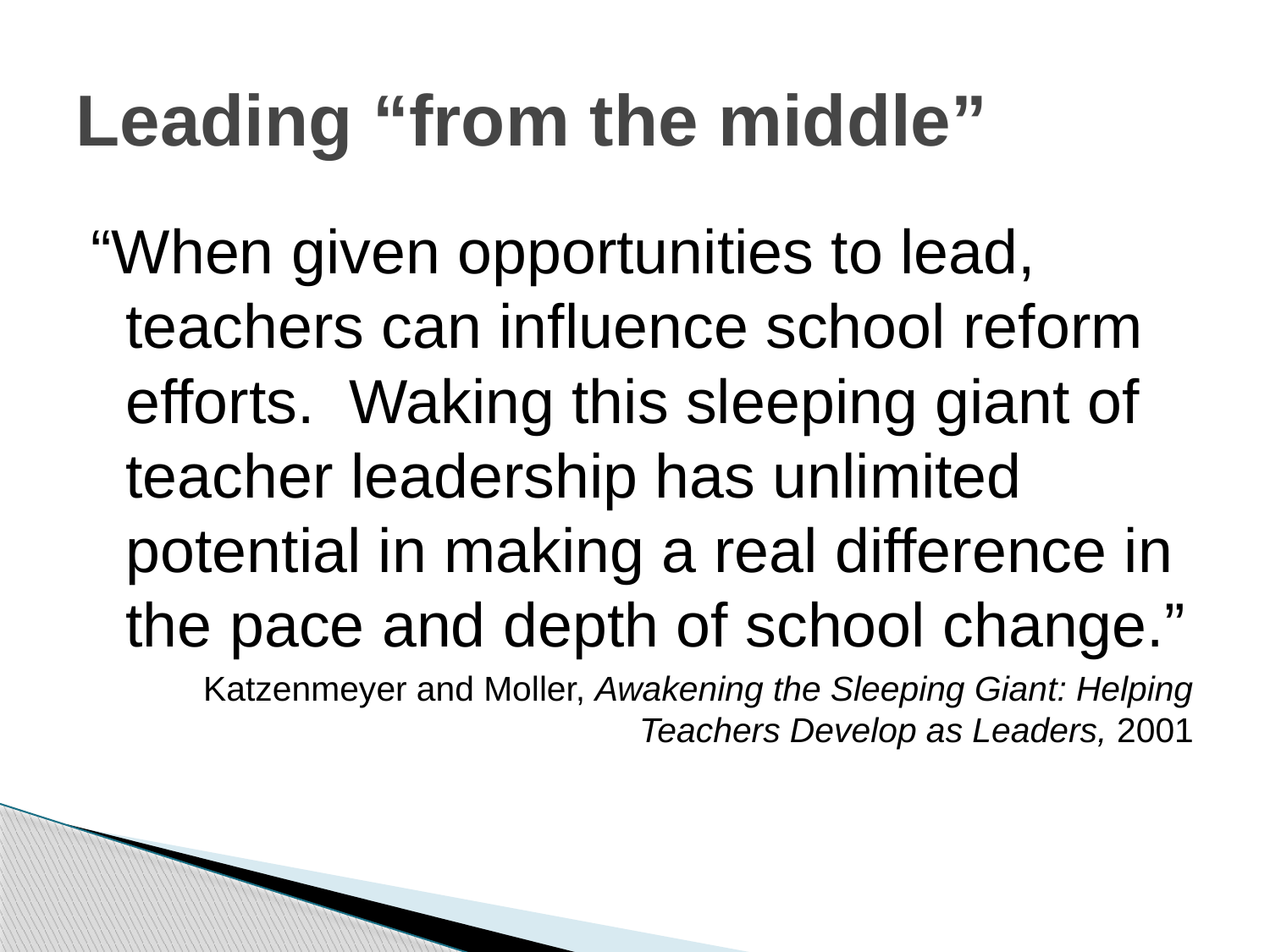

# Leading “from the middle”
“When given opportunities to lead, teachers can influence school reform efforts.  Waking this sleeping giant of teacher leadership has unlimited potential in making a real difference in the pace and depth of school change.”
Katzenmeyer and Moller, Awakening the Sleeping Giant: Helping Teachers Develop as Leaders, 2001